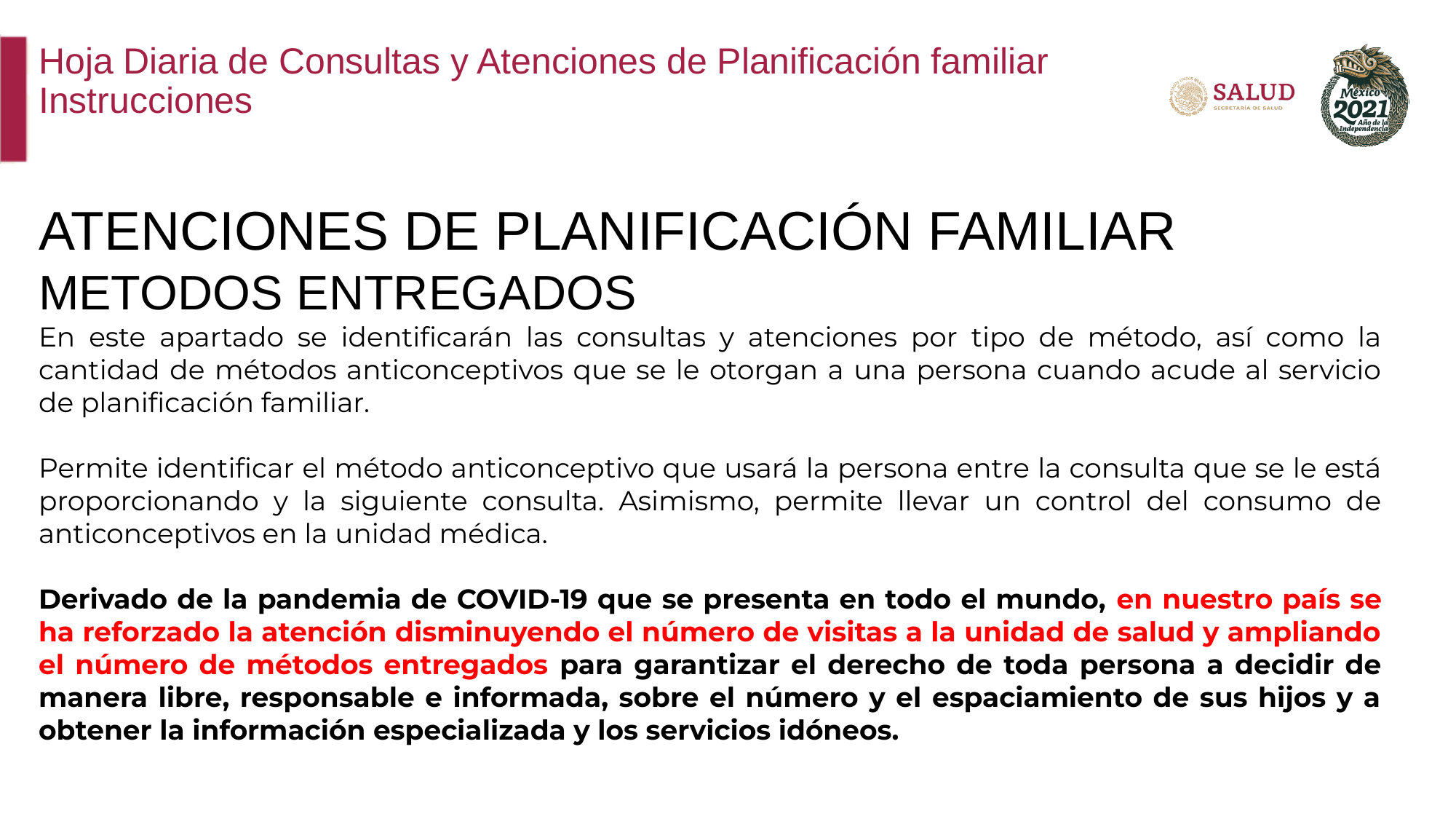

Hoja Diaria de Consultas y Atenciones de Planificación familiar
Instrucciones
ATENCIONES DE PLANIFICACIÓN FAMILIAR
METODOS ENTREGADOS
En este apartado se identificarán las consultas y atenciones por tipo de método, así como la cantidad de métodos anticonceptivos que se le otorgan a una persona cuando acude al servicio de planificación familiar.

Permite identificar el método anticonceptivo que usará la persona entre la consulta que se le está proporcionando y la siguiente consulta. Asimismo, permite llevar un control del consumo de anticonceptivos en la unidad médica.

Derivado de la pandemia de COVID-19 que se presenta en todo el mundo, en nuestro país se ha reforzado la atención disminuyendo el número de visitas a la unidad de salud y ampliando el número de métodos entregados para garantizar el derecho de toda persona a decidir de manera libre, responsable e informada, sobre el número y el espaciamiento de sus hijos y a obtener la información especializada y los servicios idóneos.